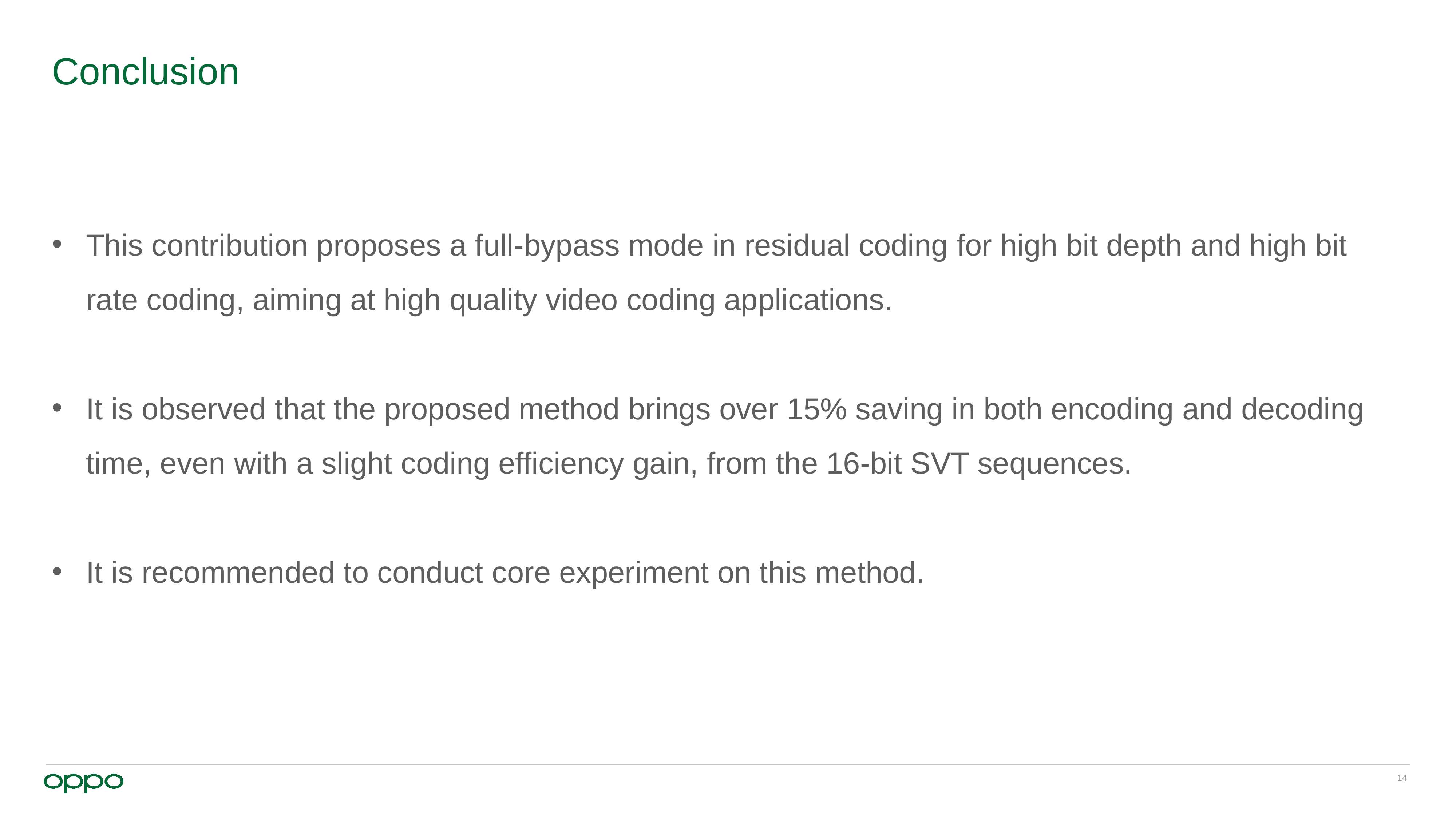

# Conclusion
This contribution proposes a full-bypass mode in residual coding for high bit depth and high bit rate coding, aiming at high quality video coding applications.

It is observed that the proposed method brings over 15% saving in both encoding and decoding time, even with a slight coding efficiency gain, from the 16-bit SVT sequences.

It is recommended to conduct core experiment on this method.